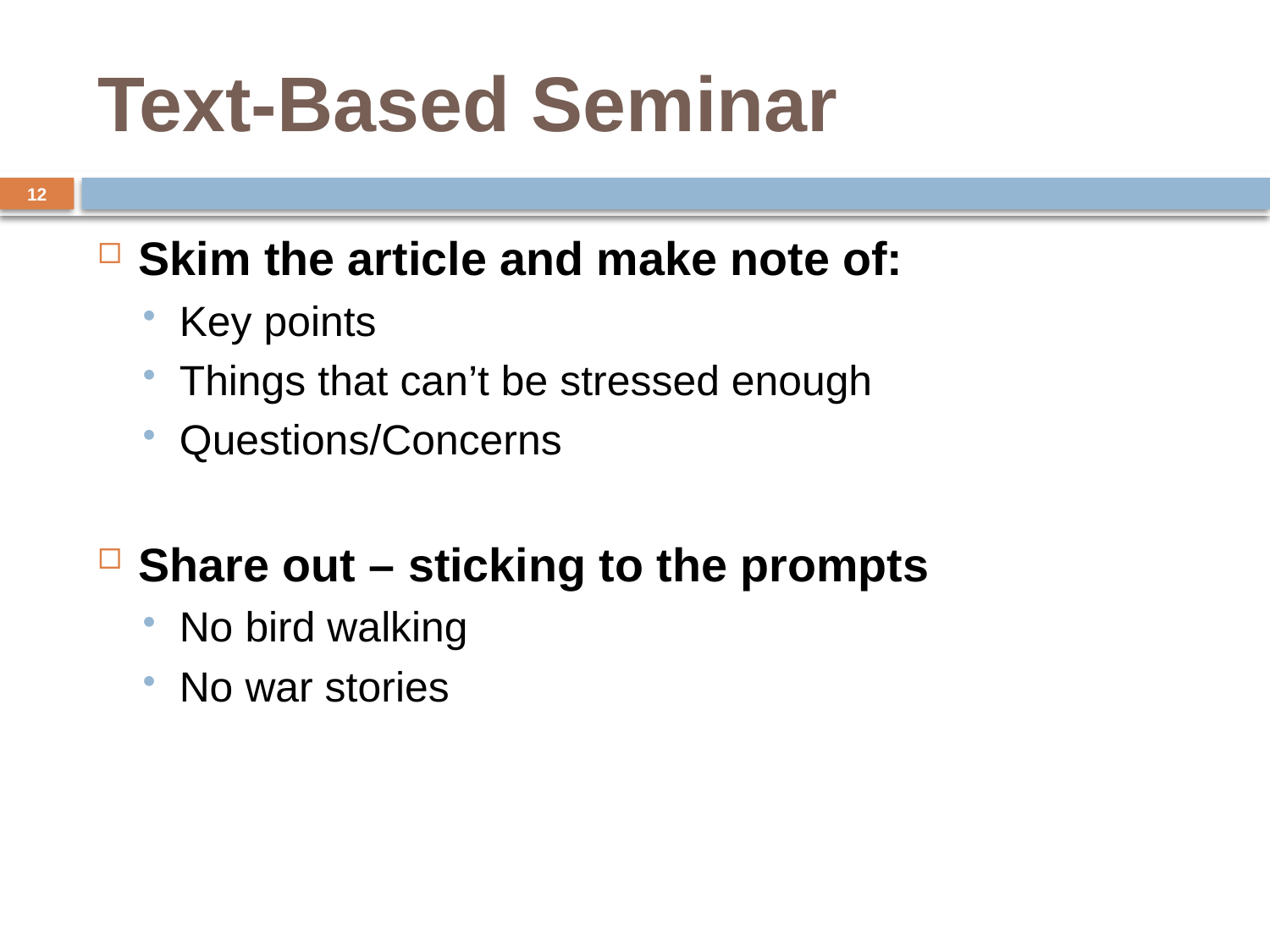

# Text-Based Seminar
12
Skim the article and make note of:
Key points
Things that can’t be stressed enough
Questions/Concerns

Share out – sticking to the prompts
No bird walking
No war stories